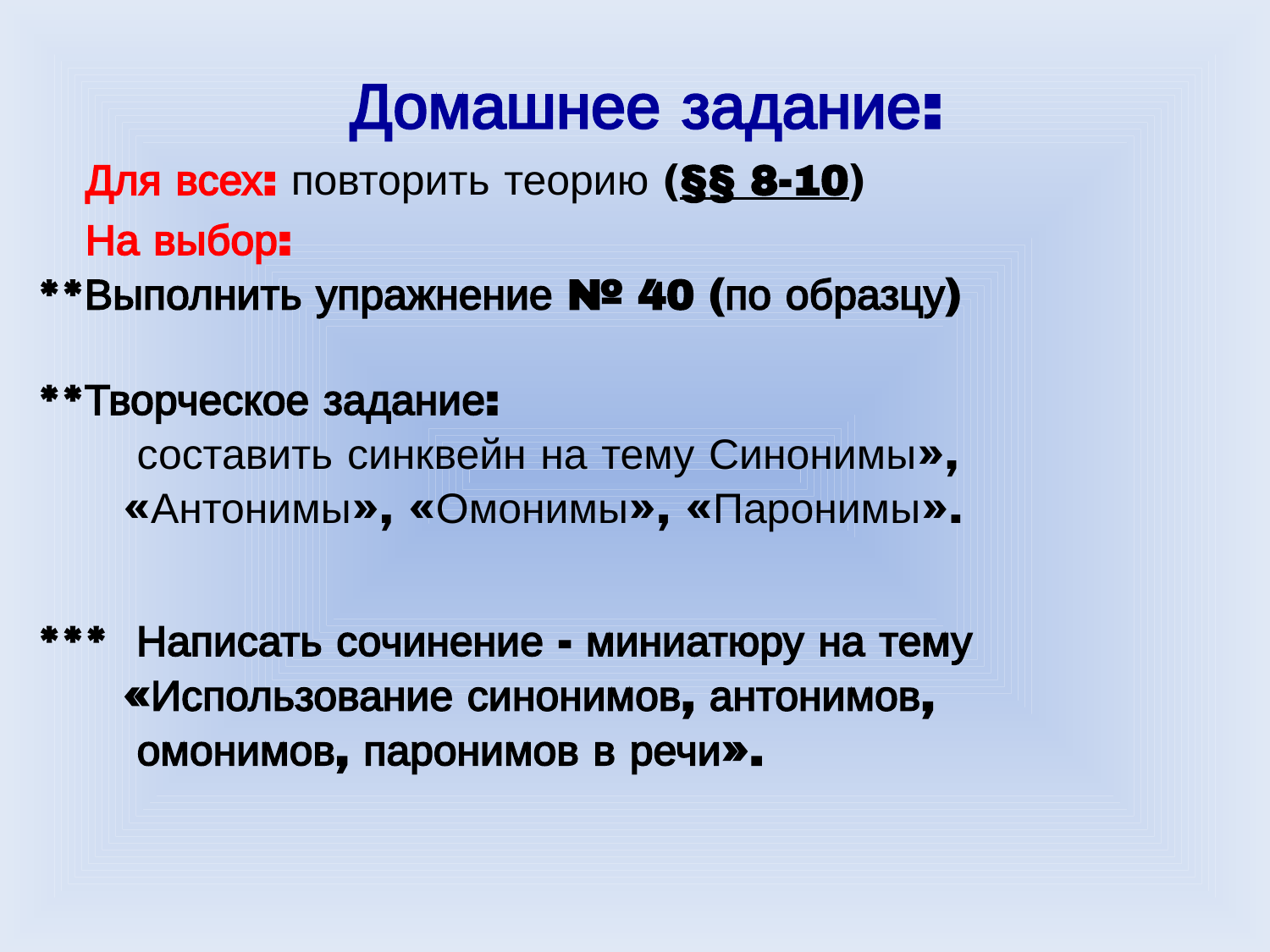

# Домашнее задание:
 	Для всех: повторить теорию (§§ 8-10)
	На выбор:
**Выполнить упражнение № 40 (по образцу)

**Творческое задание:
       составить синквейн на тему Синонимы»,
      «Антонимы», «Омонимы», «Паронимы».

***  Написать сочинение - миниатюру на тему
      «Использование синонимов, антонимов,
       омонимов, паронимов в речи».